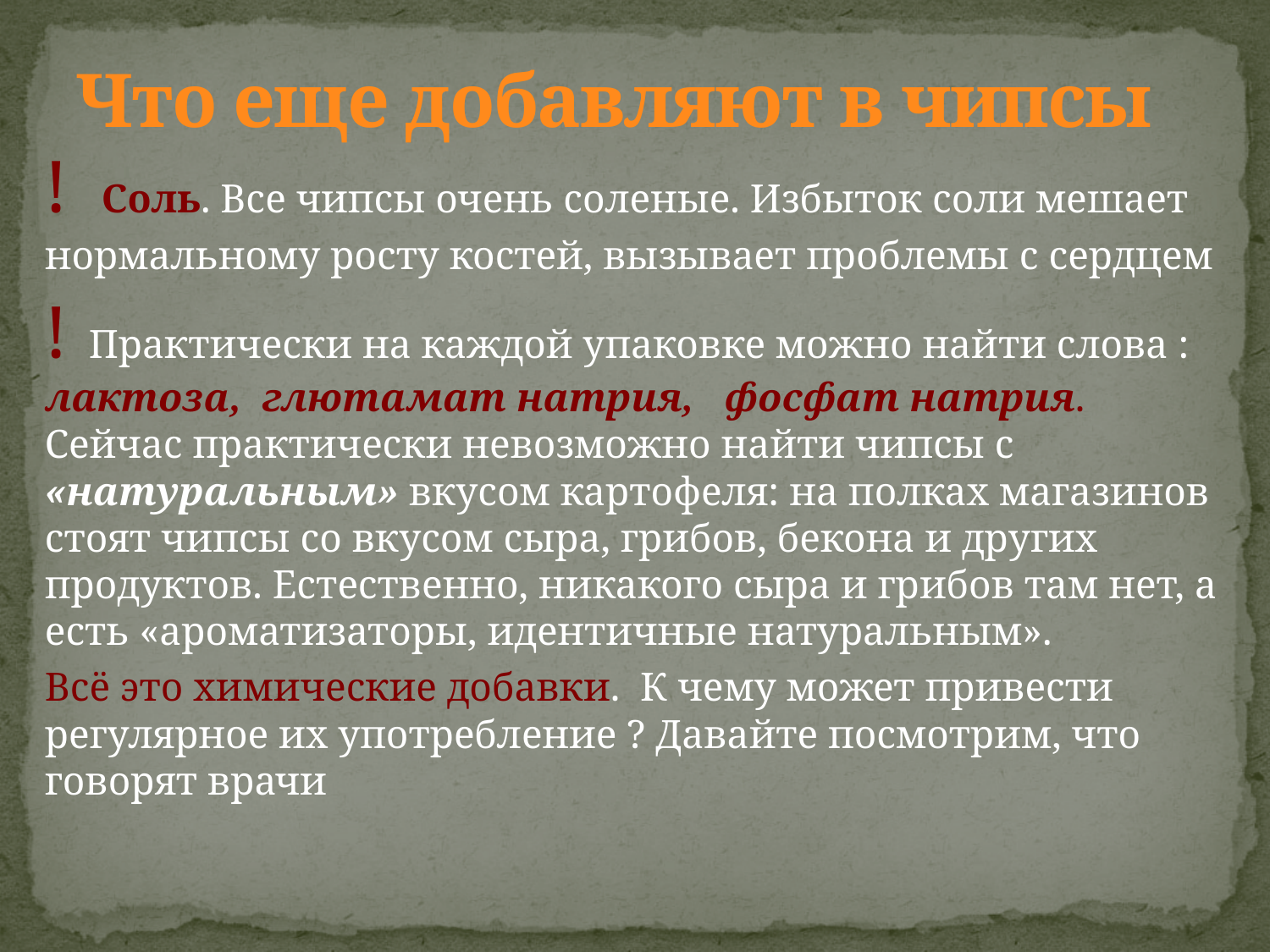

# Что еще добавляют в чипсы
!  Соль. Все чипсы очень соленые. Избыток соли мешает нормальному росту костей, вызывает проблемы с сердцем
!  Практически на каждой упаковке можно найти слова : лактоза,  глютамат натрия,   фосфат натрия.  Сейчас практически невозможно найти чипсы с «натуральным» вкусом картофеля: на полках магазинов стоят чипсы со вкусом сыра, грибов, бекона и других продуктов. Естественно, никакого сыра и грибов там нет, а есть «ароматизаторы, идентичные натуральным».
Всё это химические добавки.  К чему может привести  регулярное их употребление ? Давайте посмотрим, что говорят врачи